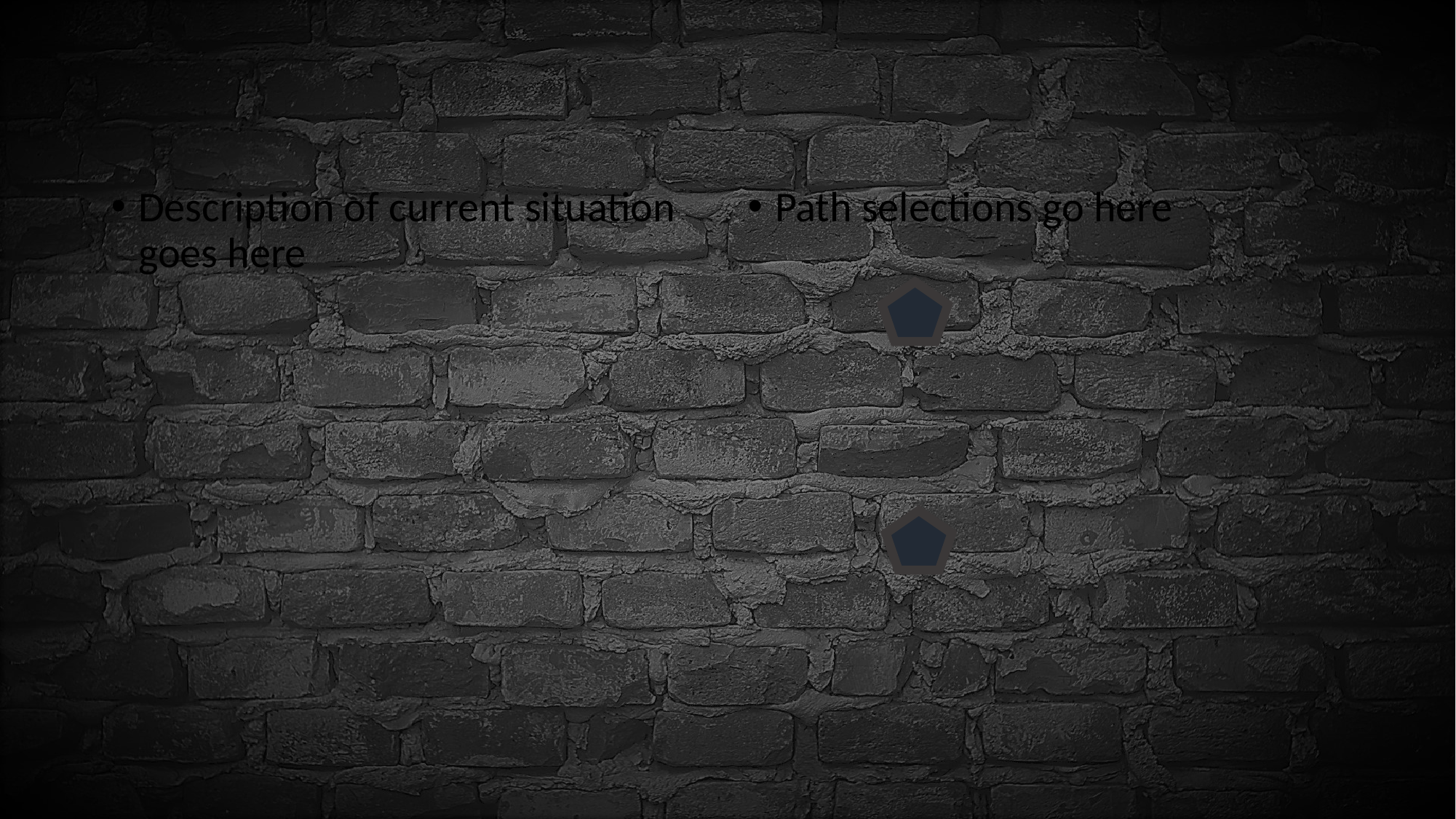

Description of current situation goes here
Path selections go here